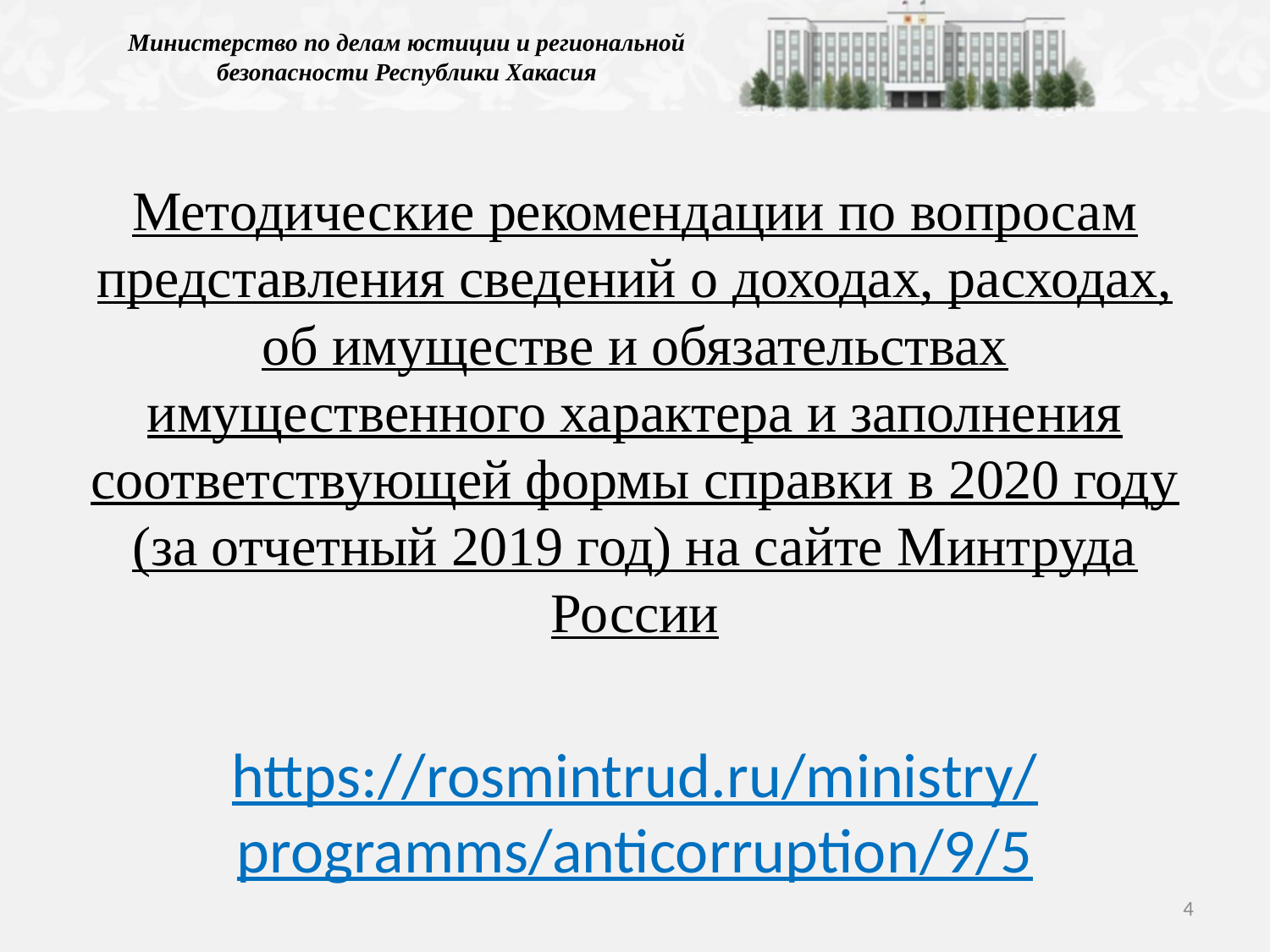

Министерство по делам юстиции и региональной безопасности Республики Хакасия
Методические рекомендации по вопросам представления сведений о доходах, расходах, об имуществе и обязательствах имущественного характера и заполнения соответствующей формы справки в 2020 году (за отчетный 2019 год) на сайте Минтруда России

https://rosmintrud.ru/ministry/programms/anticorruption/9/5
4